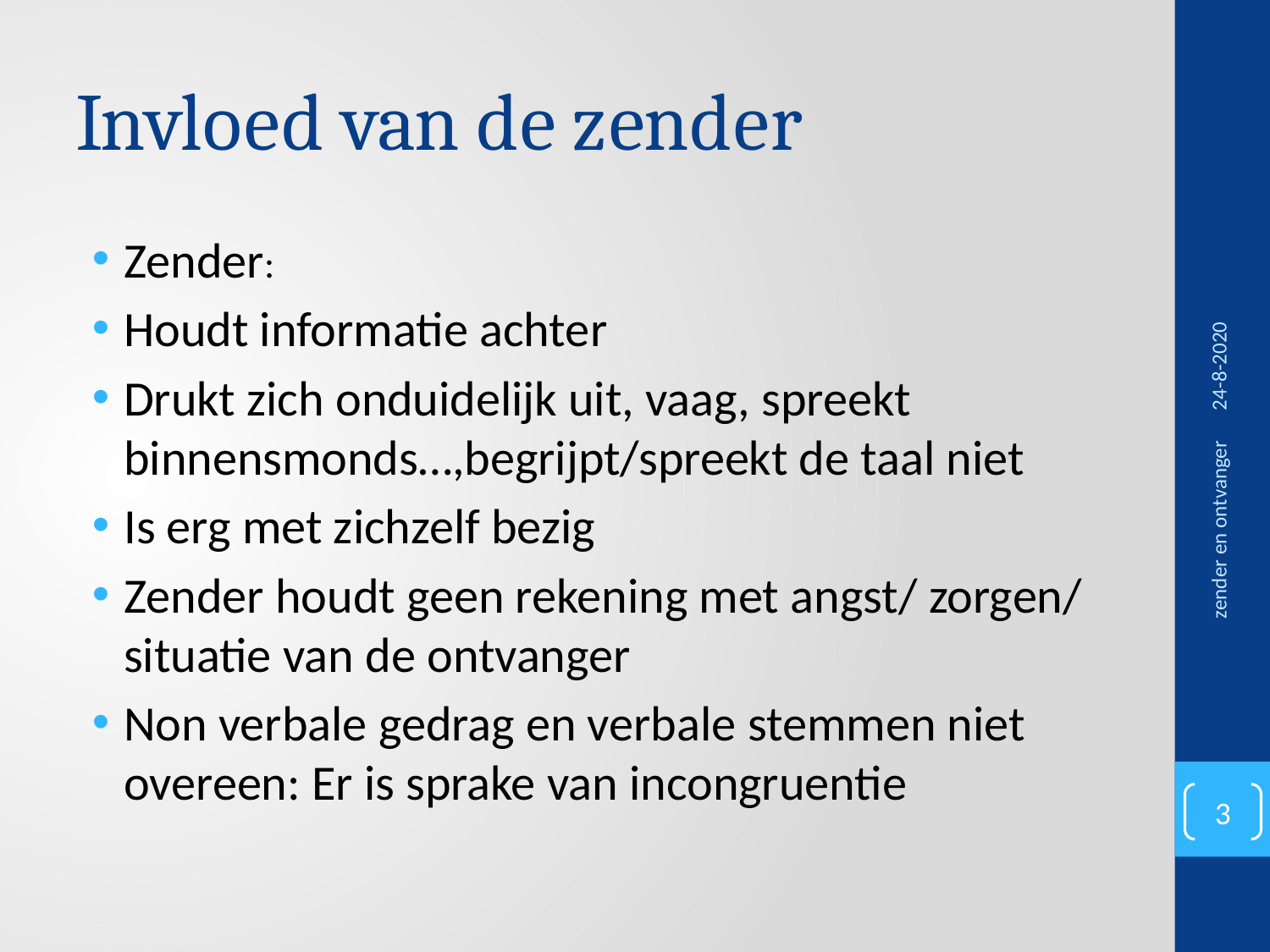

# Invloed van de zender
Zender:
Houdt informatie achter
Drukt zich onduidelijk uit, vaag, spreekt binnensmonds…,begrijpt/spreekt de taal niet
Is erg met zichzelf bezig
Zender houdt geen rekening met angst/ zorgen/ situatie van de ontvanger
Non verbale gedrag en verbale stemmen niet overeen: Er is sprake van incongruentie
24-8-2020
zender en ontvanger
3